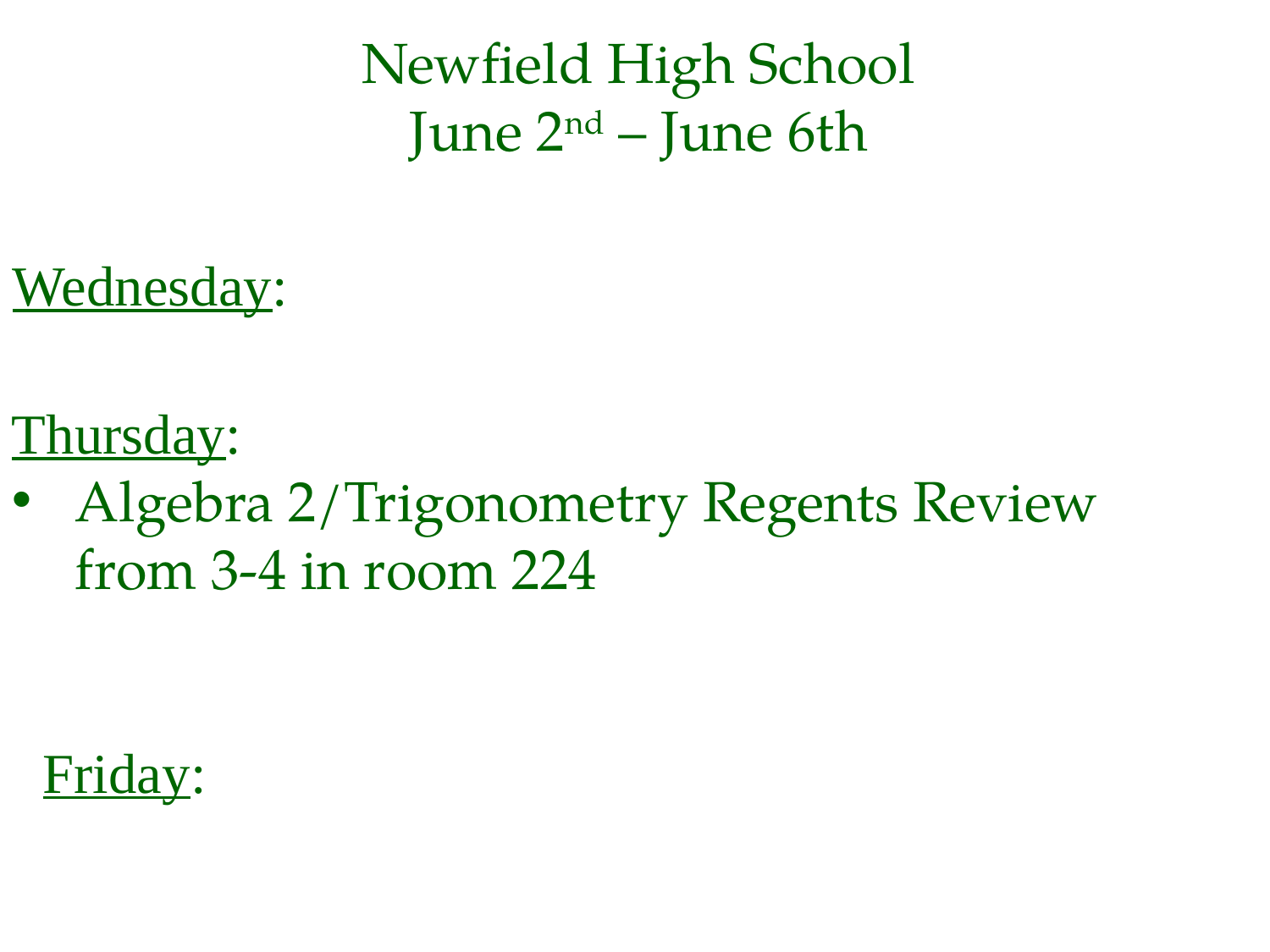

Newfield High School
June 2nd – June 6th
Wednesday:
Thursday:
Algebra 2/Trigonometry Regents Review from 3-4 in room 224
Friday: